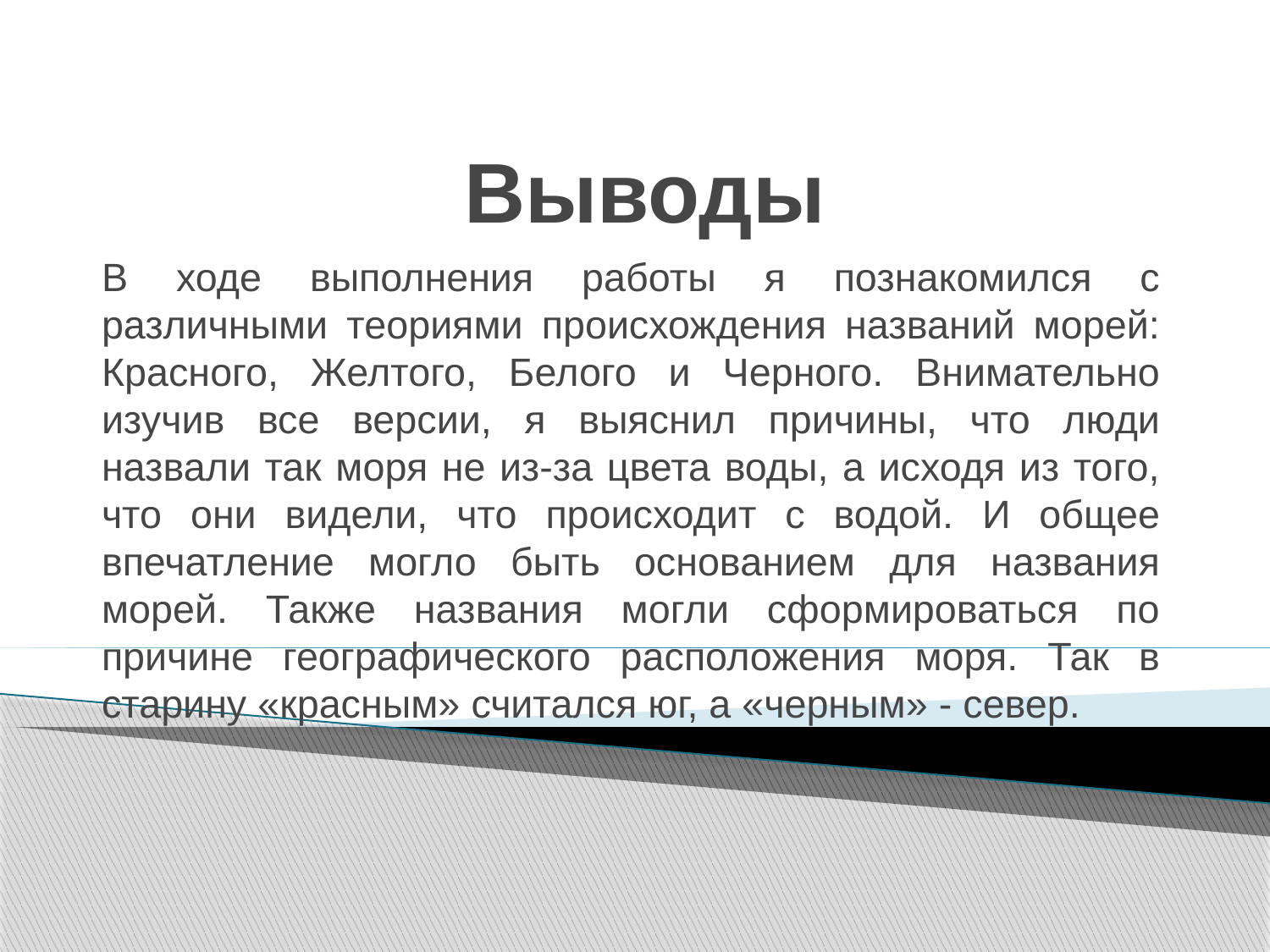

# Выводы
В ходе выполнения работы я познакомился с различными теориями происхождения названий морей: Красного, Желтого, Белого и Черного. Внимательно изучив все версии, я выяснил причины, что люди назвали так моря не из-за цвета воды, а исходя из того, что они видели, что происходит с водой. И общее впечатление могло быть основанием для названия морей. Также названия могли сформироваться по причине географического расположения моря. Так в старину «красным» считался юг, а «черным» - север.